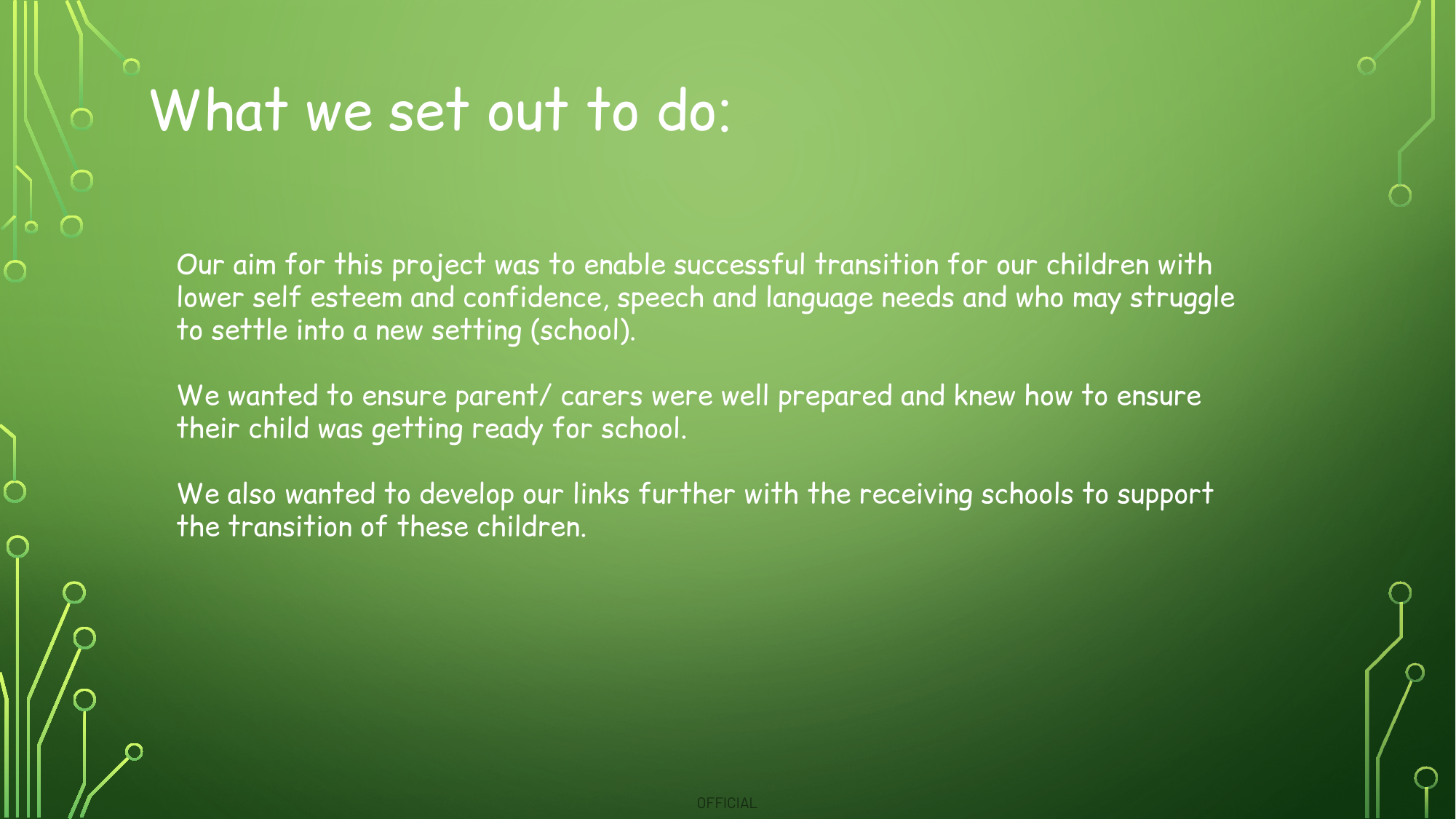

# What we set out to do:
Our aim for this project was to enable successful transition for our children with lower self esteem and confidence, speech and language needs and who may struggle to settle into a new setting (school).

We wanted to ensure parent/ carers were well prepared and knew how to ensure their child was getting ready for school.

We also wanted to develop our links further with the receiving schools to support the transition of these children.